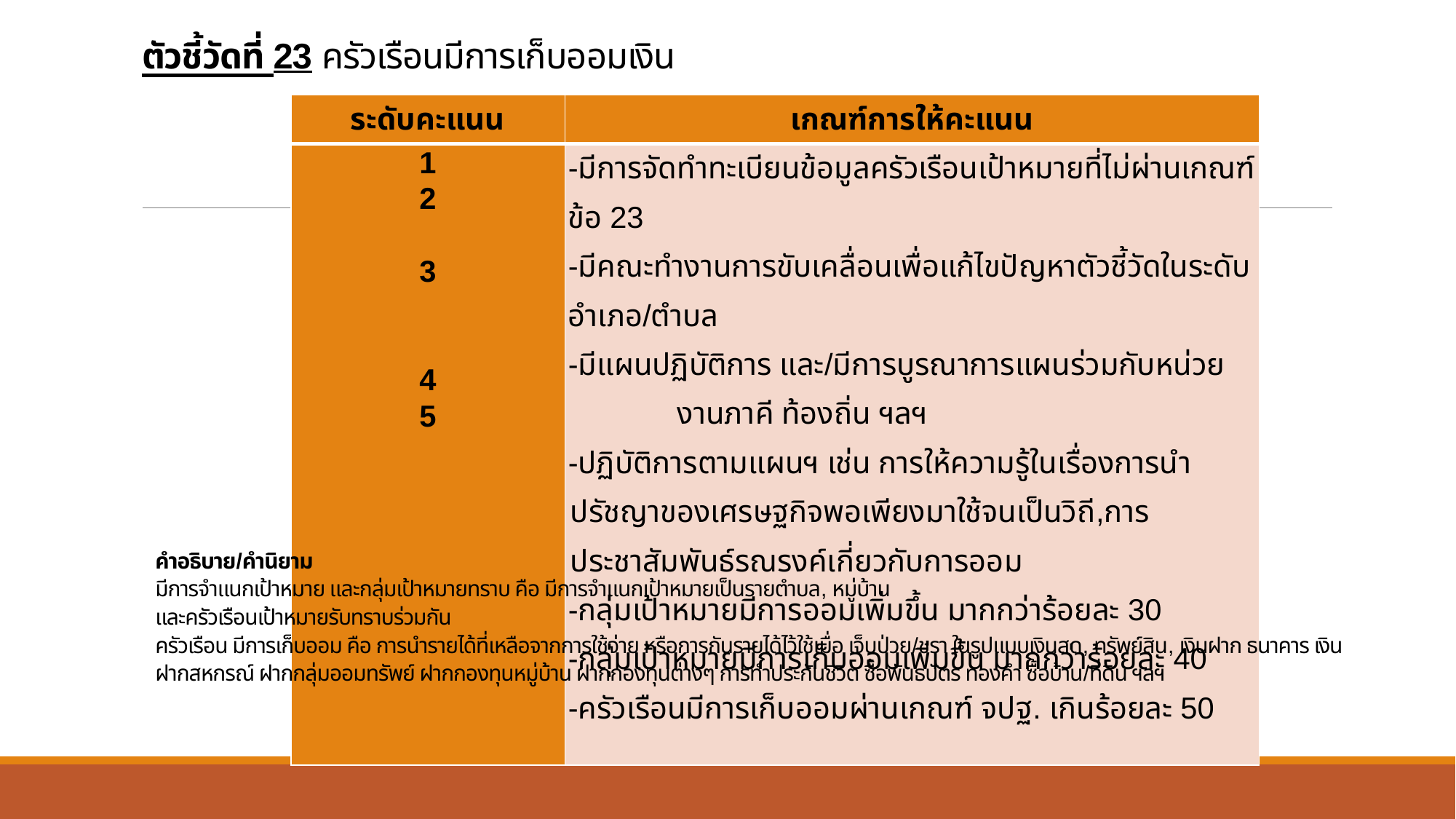

# ตัวชี้วัดที่ 23 ครัวเรือนมีการเก็บออมเงิน
| ระดับคะแนน | เกณฑ์การให้คะแนน |
| --- | --- |
| 1 2 3   4 5 | -มีการจัดทำทะเบียนข้อมูลครัวเรือนเป้าหมายที่ไม่ผ่านเกณฑ์ข้อ 23 -มีคณะทำงานการขับเคลื่อนเพื่อแก้ไขปัญหาตัวชี้วัดในระดับอำเภอ/ตำบล -มีแผนปฏิบัติการ และ/มีการบูรณาการแผนร่วมกับหน่วยงานภาคี ท้องถิ่น ฯลฯ -ปฏิบัติการตามแผนฯ เช่น การให้ความรู้ในเรื่องการนำปรัชญาของเศรษฐกิจพอเพียงมาใช้จนเป็นวิถี,การประชาสัมพันธ์รณรงค์เกี่ยวกับการออม -กลุ่มเป้าหมายมีการออมเพิ่มขึ้น มากกว่าร้อยละ 30 -กลุ่มเป้าหมายมีการเก็บออมเพิ่มขึ้น มากกว่าร้อยละ 40 -ครัวเรือนมีการเก็บออมผ่านเกณฑ์ จปฐ. เกินร้อยละ 50 |
คำอธิบาย/คำนิยาม
มีการจำแนกเป้าหมาย และกลุ่มเป้าหมายทราบ คือ มีการจำแนกเป้าหมายเป็นรายตำบล, หมู่บ้าน
และครัวเรือนเป้าหมายรับทราบร่วมกัน
ครัวเรือน มีการเก็บออม คือ การนำรายได้ที่เหลือจากการใช้จ่าย หรือการกันรายได้ไว้ใช้เมื่อ เจ็บป่วย/ชรา ในรูปแบบเงินสด, ทรัพย์สิน, เงินฝาก ธนาคาร เงินฝากสหกรณ์ ฝากกลุ่มออมทรัพย์ ฝากกองทุนหมู่บ้าน ฝากกองทุนต่างๆ การทำประกันชีวิต ซื้อพันธบัตร ทองคำ ซื้อบ้าน/ที่ดิน ฯลฯ